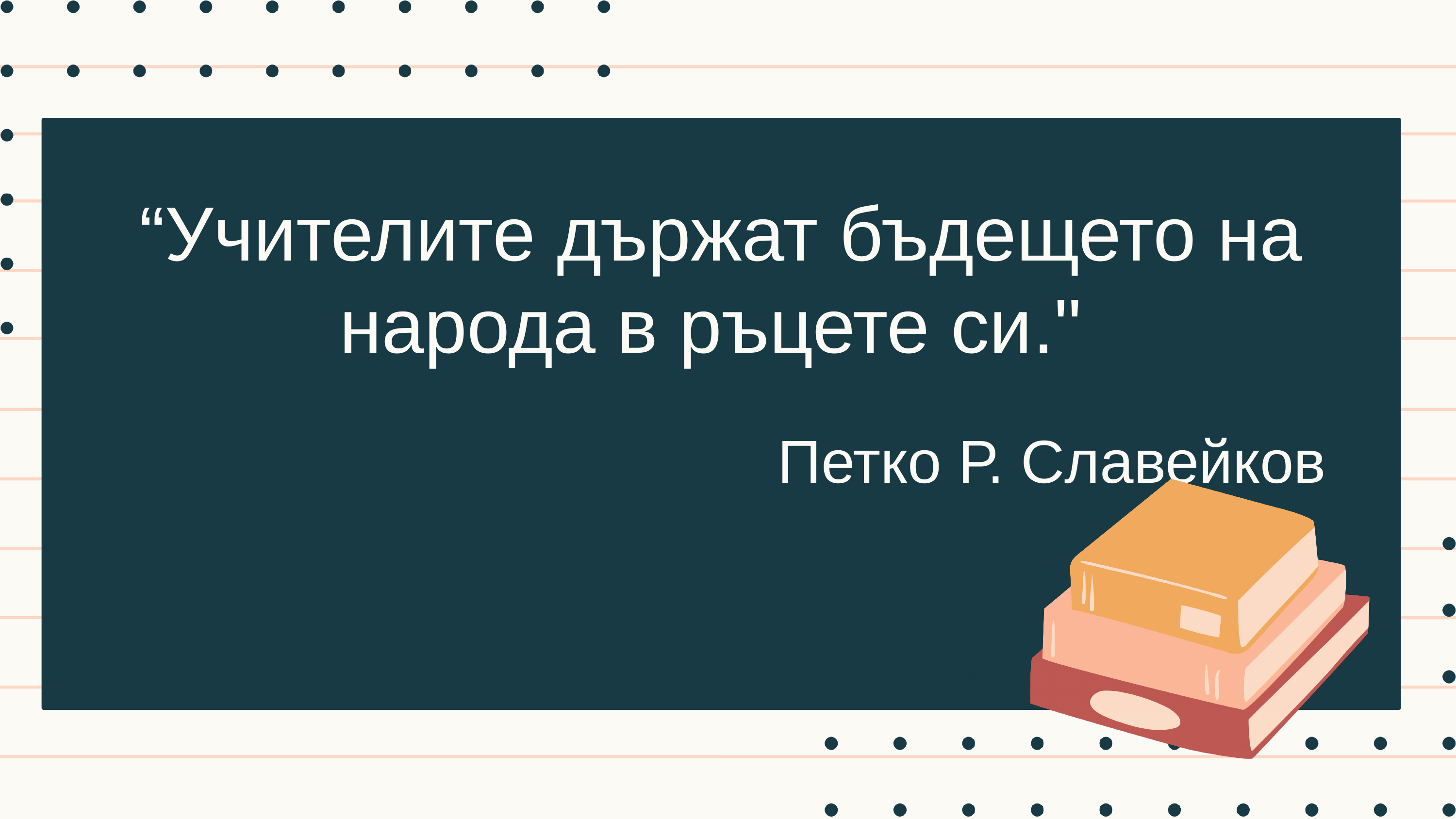

“Учителите държат бъдещето на народа в ръцете си."
Петко Р. Славейков